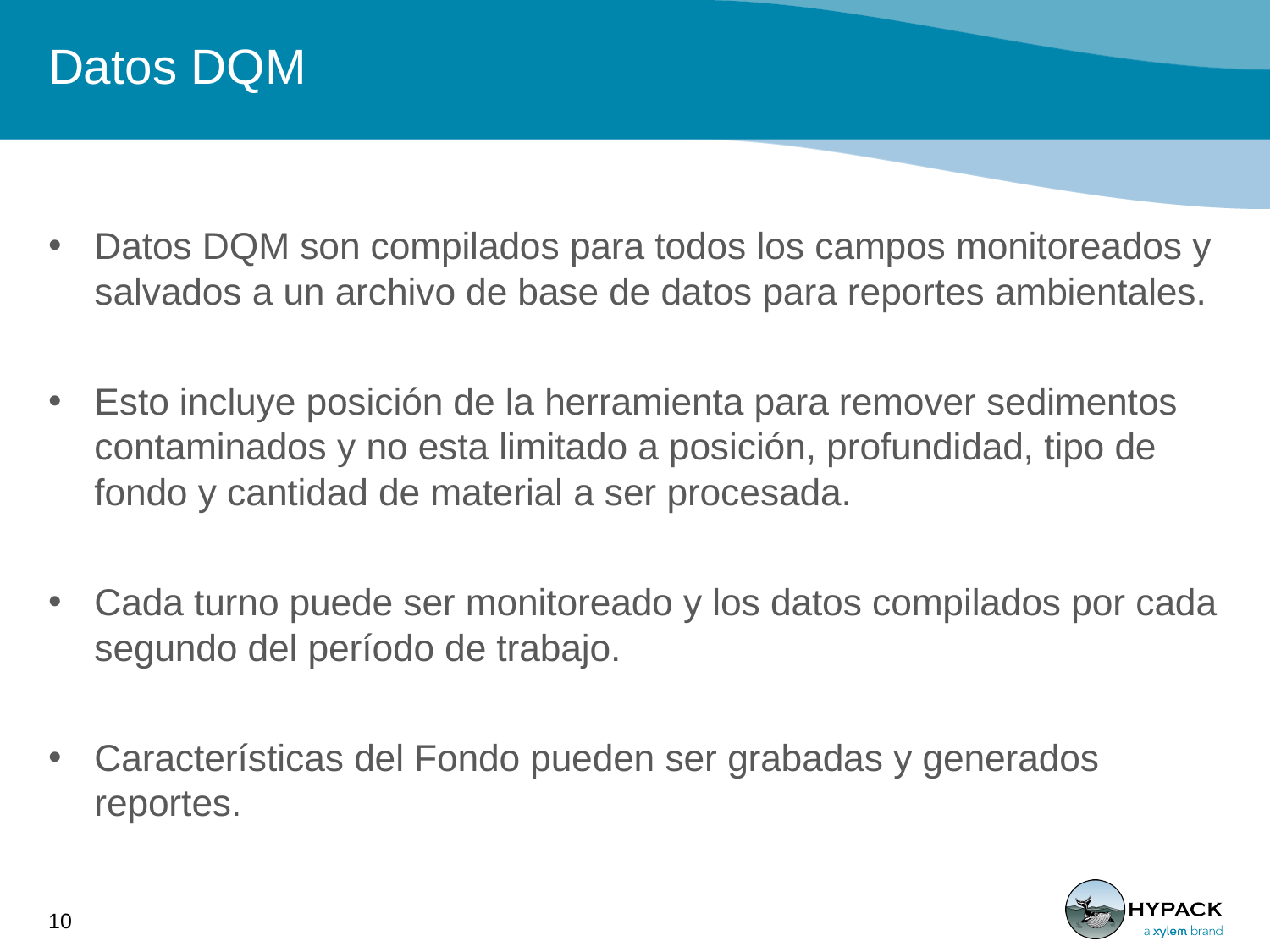

# Datos DQM
Datos DQM son compilados para todos los campos monitoreados y salvados a un archivo de base de datos para reportes ambientales.

Esto incluye posición de la herramienta para remover sedimentos contaminados y no esta limitado a posición, profundidad, tipo de fondo y cantidad de material a ser procesada.

Cada turno puede ser monitoreado y los datos compilados por cada segundo del período de trabajo.

Características del Fondo pueden ser grabadas y generados reportes.
10